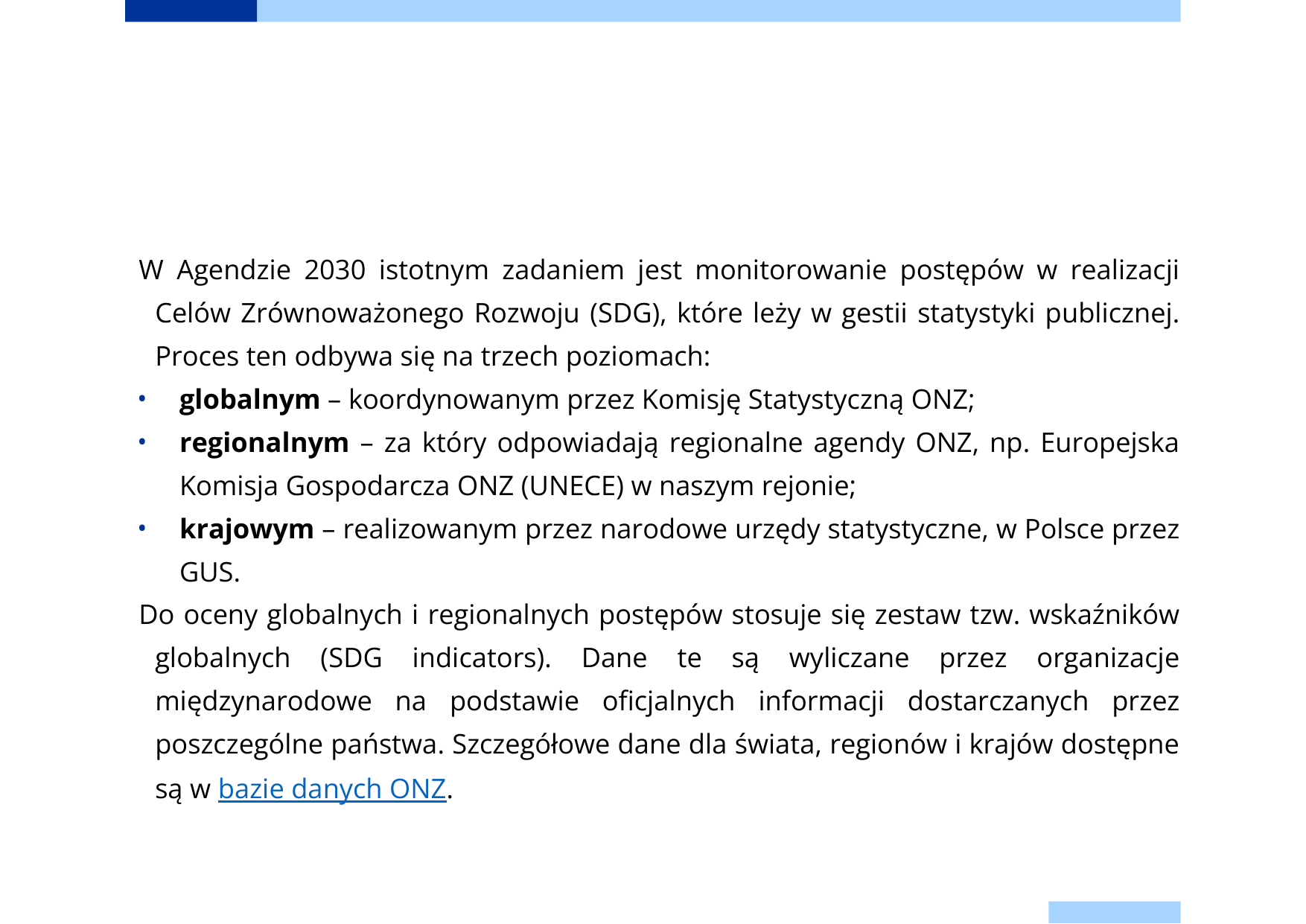

#
W Agendzie 2030 istotnym zadaniem jest monitorowanie postępów w realizacji Celów Zrównoważonego Rozwoju (SDG), które leży w gestii statystyki publicznej. Proces ten odbywa się na trzech poziomach:
globalnym – koordynowanym przez Komisję Statystyczną ONZ;
regionalnym – za który odpowiadają regionalne agendy ONZ, np. Europejska Komisja Gospodarcza ONZ (UNECE) w naszym rejonie;
krajowym – realizowanym przez narodowe urzędy statystyczne, w Polsce przez GUS.
Do oceny globalnych i regionalnych postępów stosuje się zestaw tzw. wskaźników globalnych (SDG indicators). Dane te są wyliczane przez organizacje międzynarodowe na podstawie oficjalnych informacji dostarczanych przez poszczególne państwa. Szczegółowe dane dla świata, regionów i krajów dostępne są w bazie danych ONZ.